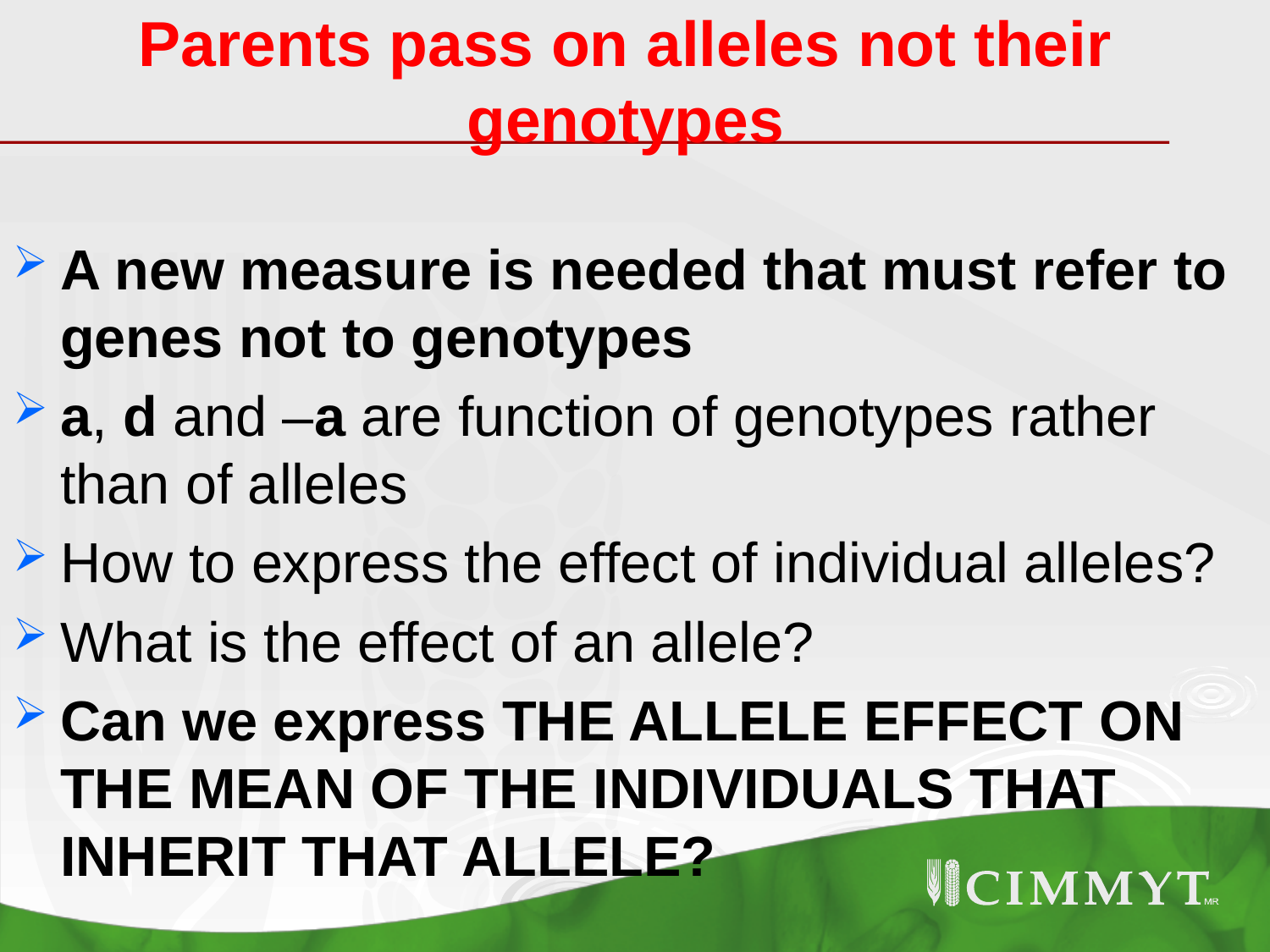

# Parents pass on alleles not their genotypes

A new measure is needed that must refer to genes not to genotypes
a, d and –a are function of genotypes rather than of alleles
How to express the effect of individual alleles?
What is the effect of an allele?
Can we express THE ALLELE EFFECT ON THE MEAN OF THE INDIVIDUALS THAT INHERIT THAT ALLELE?